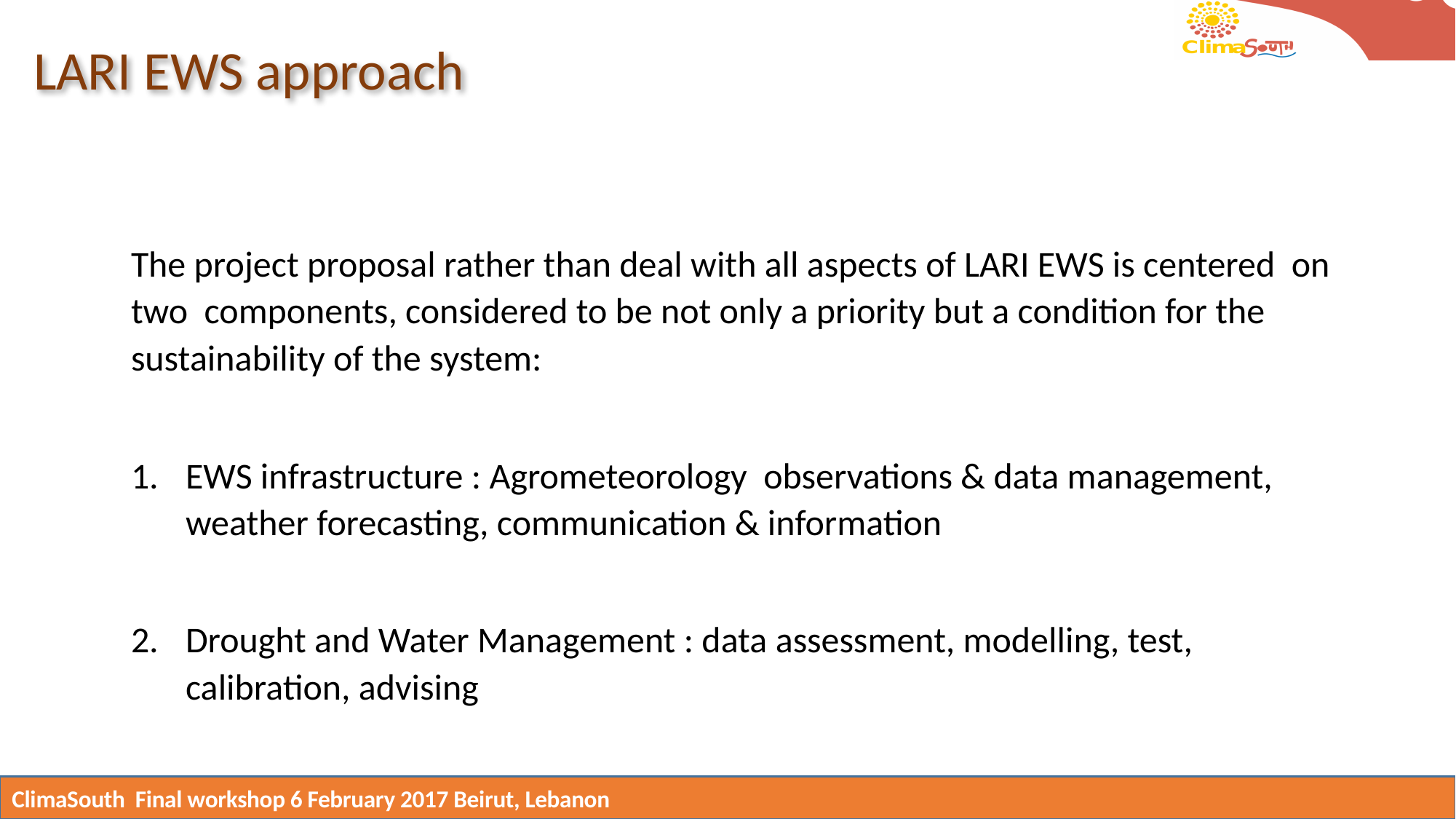

LARI EWS approach
The project proposal rather than deal with all aspects of LARI EWS is centered  on two  components, considered to be not only a priority but a condition for the sustainability of the system:

EWS infrastructure : Agrometeorology  observations & data management, weather forecasting, communication & information

Drought and Water Management : data assessment, modelling, test, calibration, advising
ClimaSouth  Final workshop 6 February 2017 Beirut, Lebanon